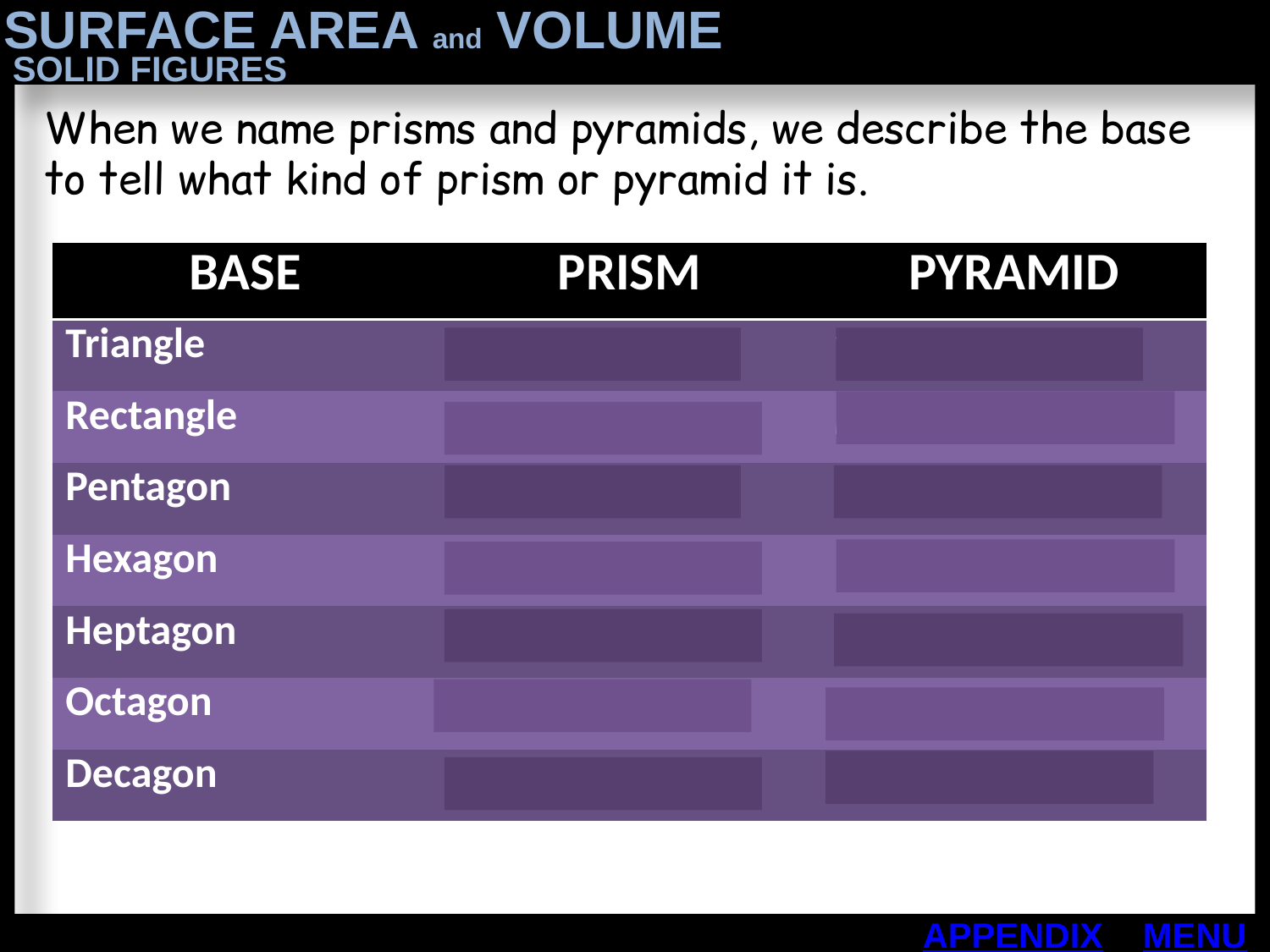

SURFACE AREA and VOLUME
SOLID FIGURES
When we name prisms and pyramids, we describe the base to tell what kind of prism or pyramid it is.
| BASE | PRISM | PYRAMID |
| --- | --- | --- |
| Triangle | Triangular Prism | Triangular Pyramid |
| Rectangle | Rectangular Prism | Rectangular Pyramid |
| Pentagon | Pentagonal Prism | Pentagonal Pyramid |
| Hexagon | Hexagonal Prism | Hexagonal Pyramid |
| Heptagon | Heptangonal Prism | Heptangonal Pyramid |
| Octagon | Octagonal Prism | Octagonal Pyramid |
| Decagon | Decagonal Prism | Decagonal Pyramid |

APPENDIX
MENU